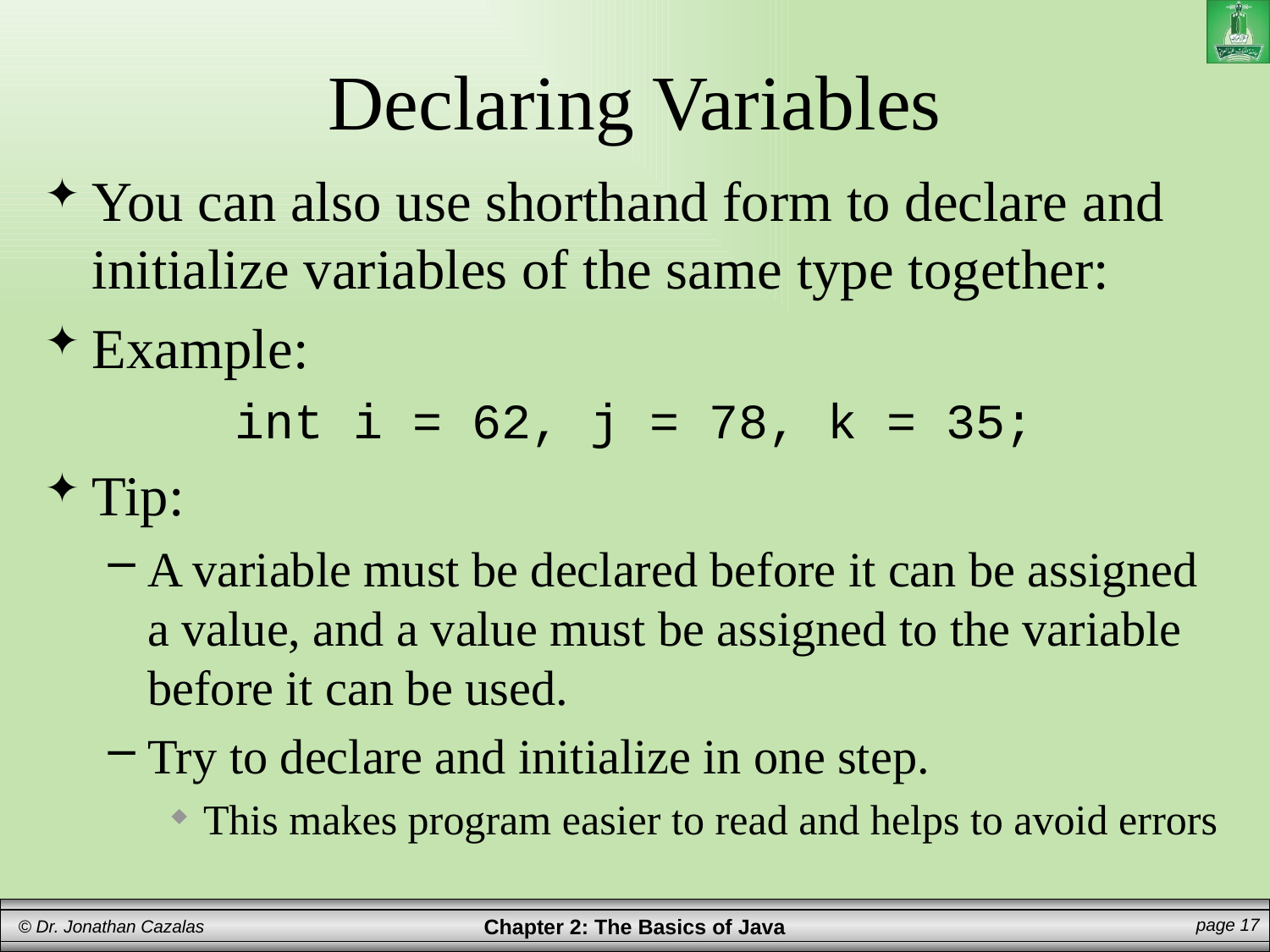

# Declaring Variables
You can also use shorthand form to declare and initialize variables of the same type together:
Example:
	int i = 62, j = 78, k = 35;
Tip:
A variable must be declared before it can be assigned a value, and a value must be assigned to the variable before it can be used.
Try to declare and initialize in one step.
This makes program easier to read and helps to avoid errors